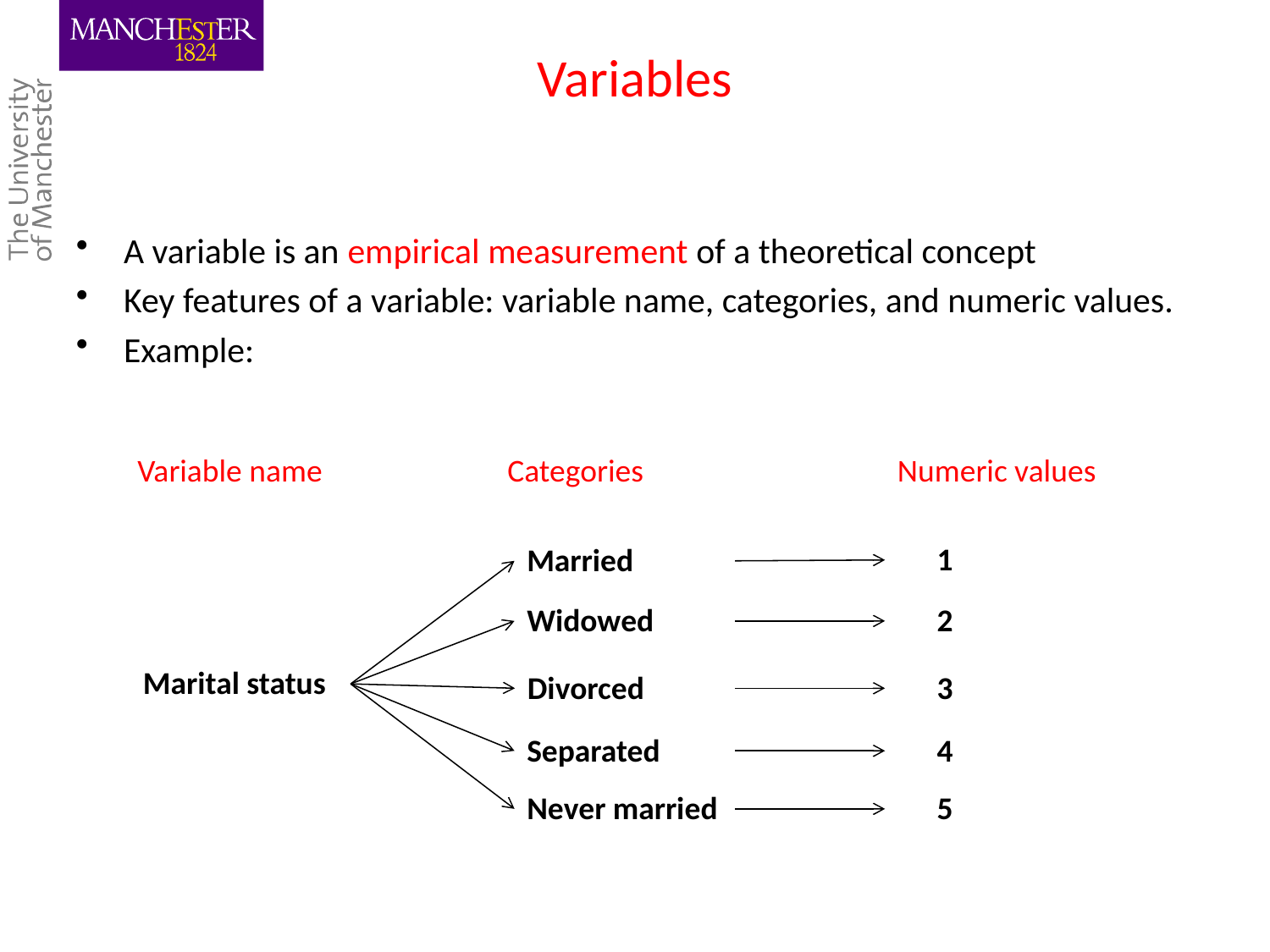

# Variables
A variable is an empirical measurement of a theoretical concept
Key features of a variable: variable name, categories, and numeric values.
Example:

Variable name
Categories
Numeric values
1
Married
Widowed
2
Marital status
Divorced
3
Separated
4
Never married
5